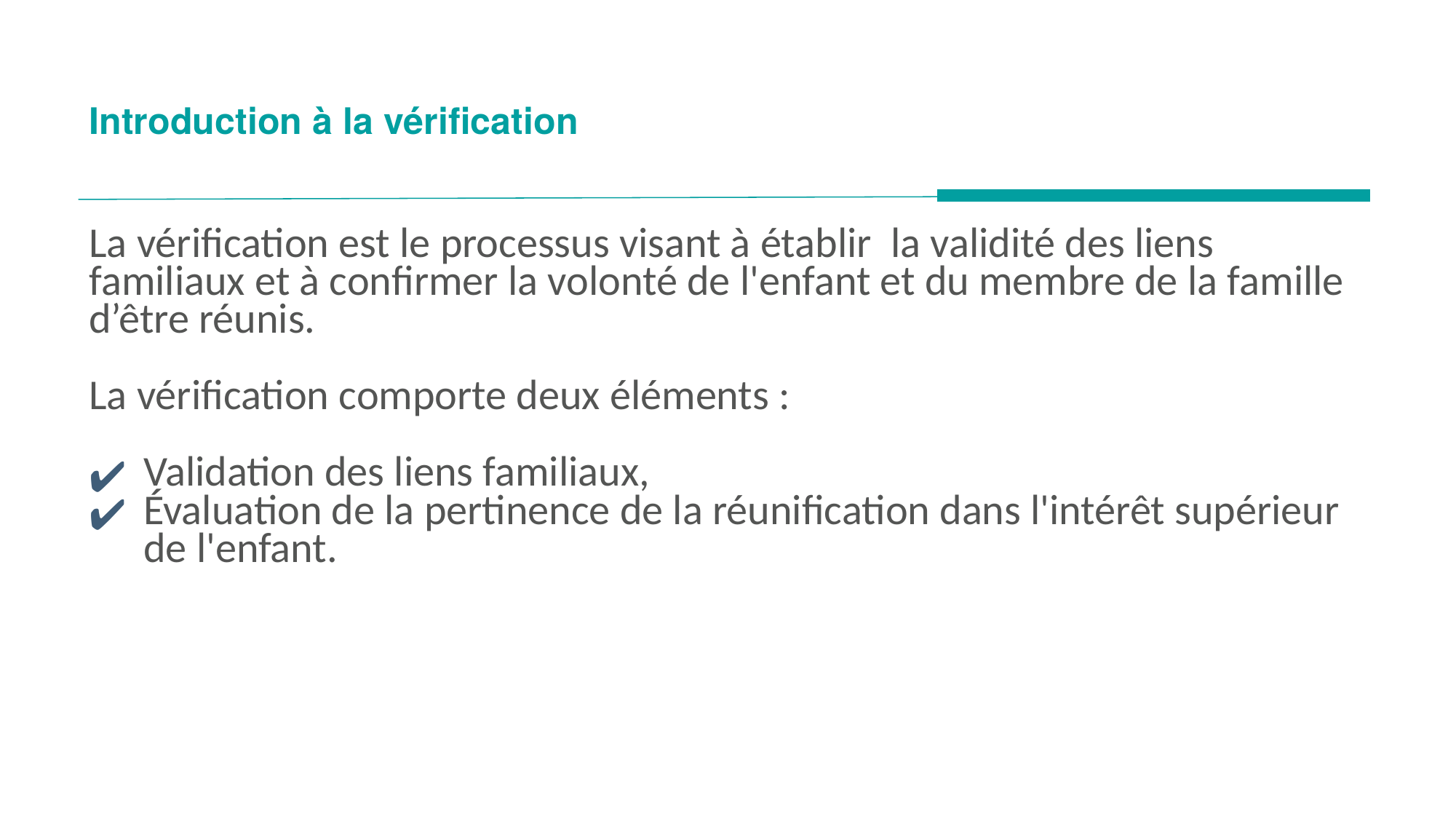

# Introduction à la vérification
La vérification est le processus visant à établir  la validité des liens familiaux et à confirmer la volonté de l'enfant et du membre de la famille d’être réunis.

La vérification comporte deux éléments :

Validation des liens familiaux,
Évaluation de la pertinence de la réunification dans l'intérêt supérieur de l'enfant.